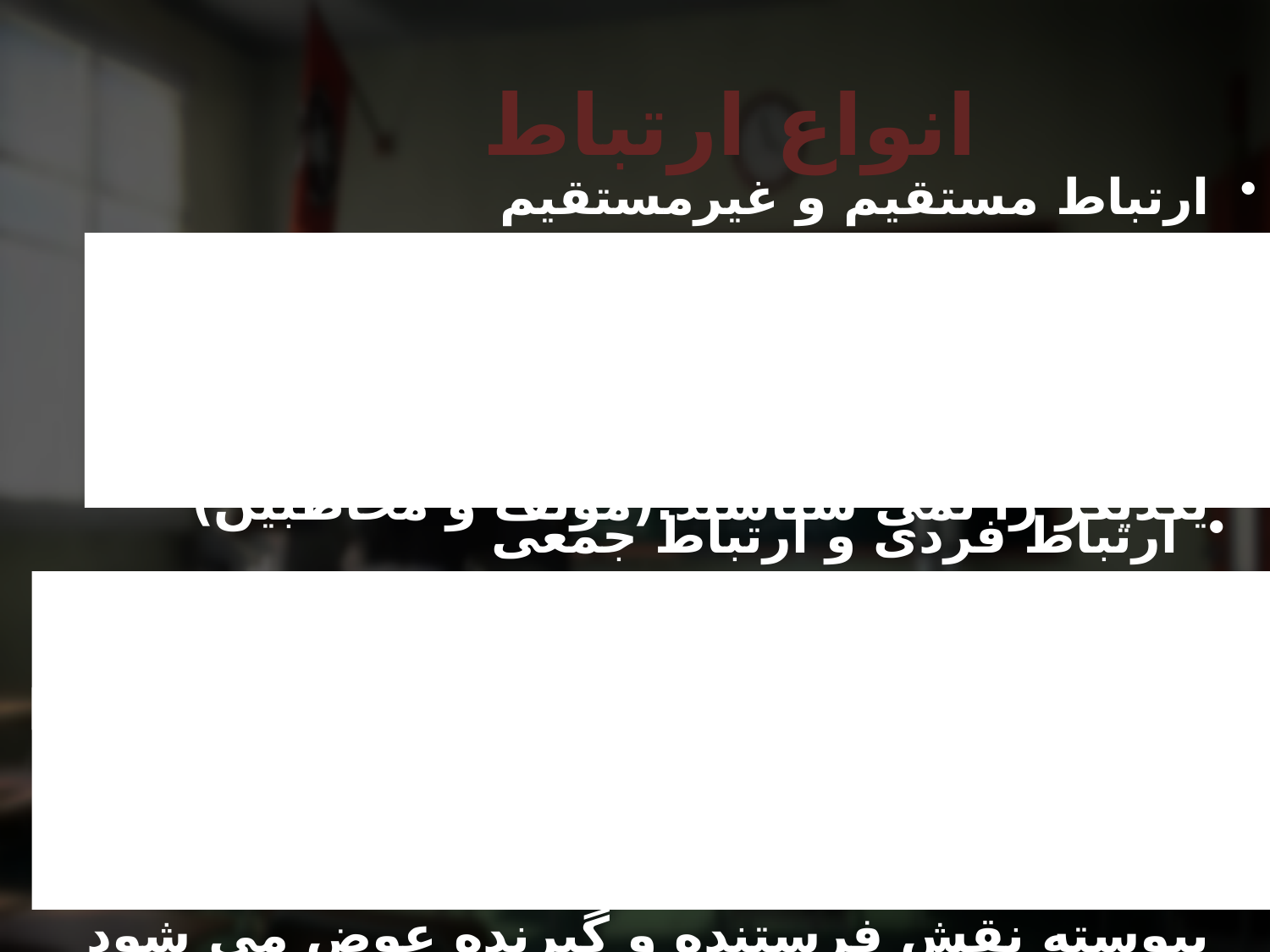

انواع ارتباط
ارتباط مستقیم و غیرمستقیم
ارتباط مستقیم ارتباطی بی واسطه است (گفتگوی دو نفر). ارتباط غیرمستقیم با واسطه بوده و چهره به چهره نیست. معمولا در چنین ارتباطی فرستنده و گیرنده پیام یکدیگر را نمی شناسند.(مولف و مخاطبین)

ارتباط فردی و ارتباط جمعی
ارتباط بین دو یا چند نفر، معمولا مستقیم است- ارتباط یک نفر با یک گروه که می تواند مستقیم یا غیرمستقیم باشد.

ارتباط یک طرفه و دو طرفه ( ارتباط یک طرفه یک سویه از فرستنده شروع و به گیرنده ختم می شود- ارتباط دو طرفه ارتباطی است که پیوسته نقش فرستنده و گیرنده عوض می شود